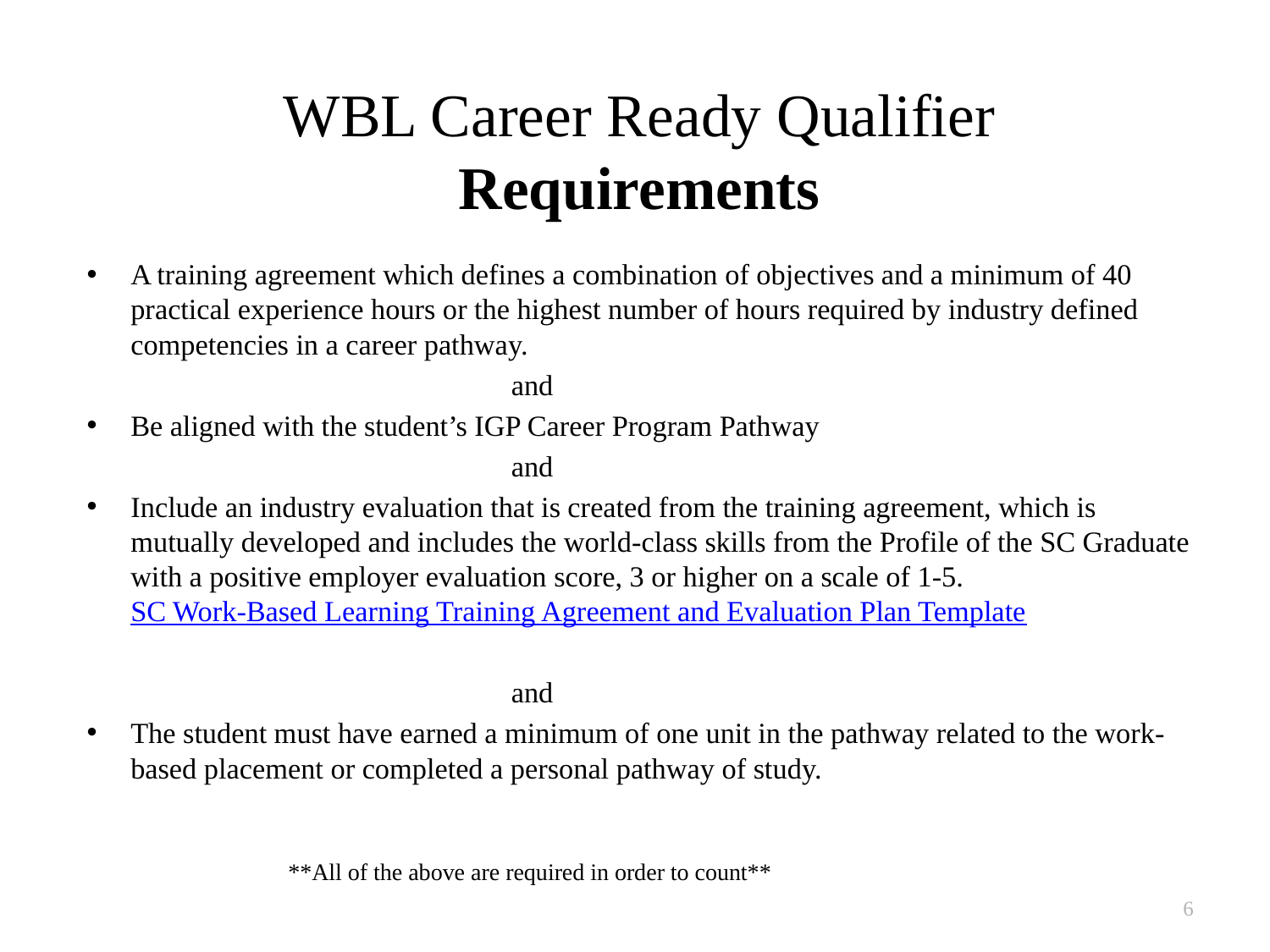

# WBL Career Ready Qualifier Requirements
A training agreement which defines a combination of objectives and a minimum of 40 practical experience hours or the highest number of hours required by industry defined competencies in a career pathway.
                                                           and
Be aligned with the student’s IGP Career Program Pathway
                                                           and
Include an industry evaluation that is created from the training agreement, which is mutually developed and includes the world-class skills from the Profile of the SC Graduate with a positive employer evaluation score, 3 or higher on a scale of 1-5. SC Work-Based Learning Training Agreement and Evaluation Plan Template

                                                           and
The student must have earned a minimum of one unit in the pathway related to the work-based placement or completed a personal pathway of study.

                                  **All of the above are required in order to count**
6